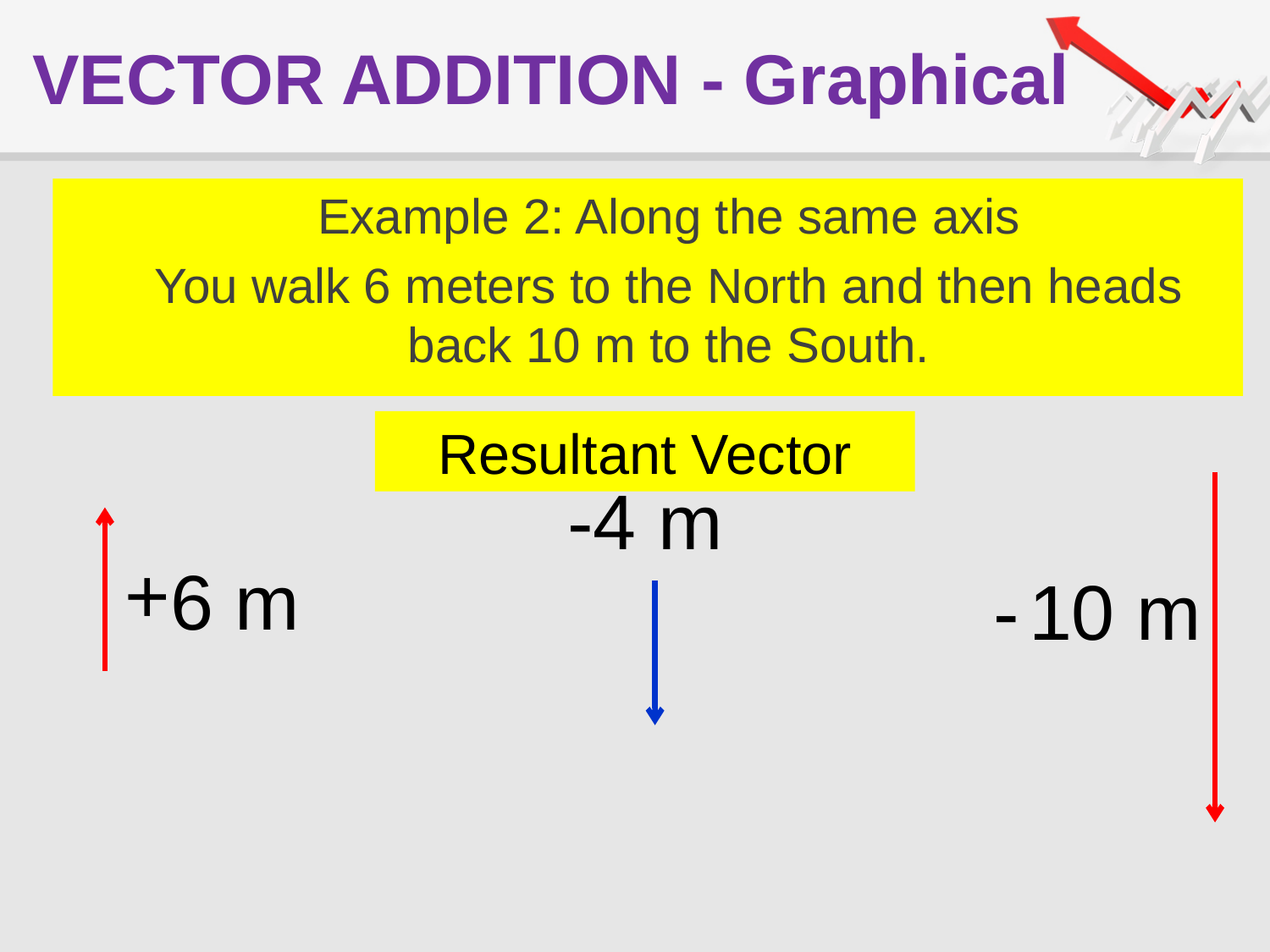

# VECTOR ADDITION - Graphical
Example 2: Along the same axis
You walk 6 meters to the North and then heads back 10 m to the South.

Resultant Vector
-4 m
+
6 m
-
10 m